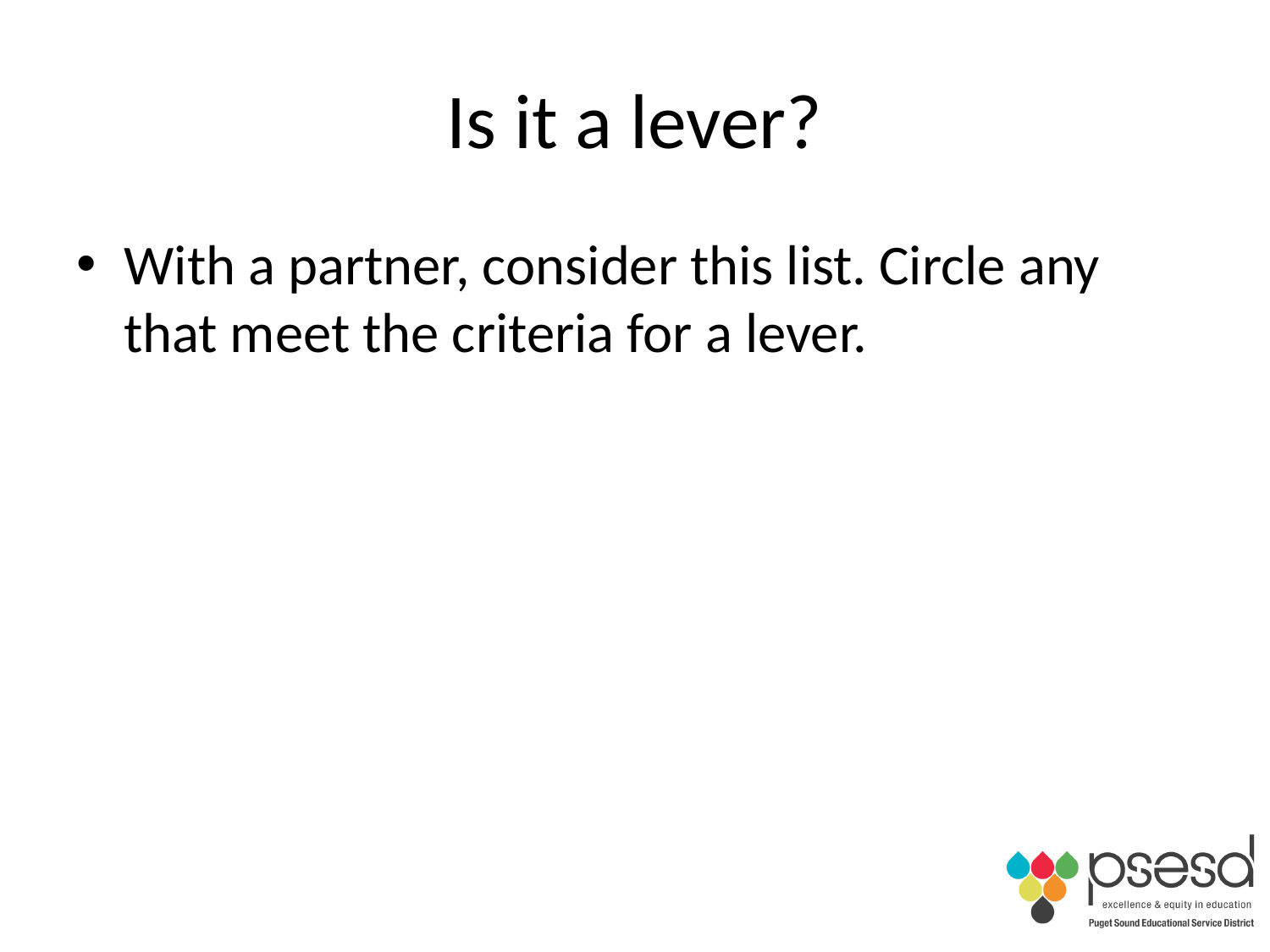

# Is it a lever?
With a partner, consider this list. Circle any that meet the criteria for a lever.